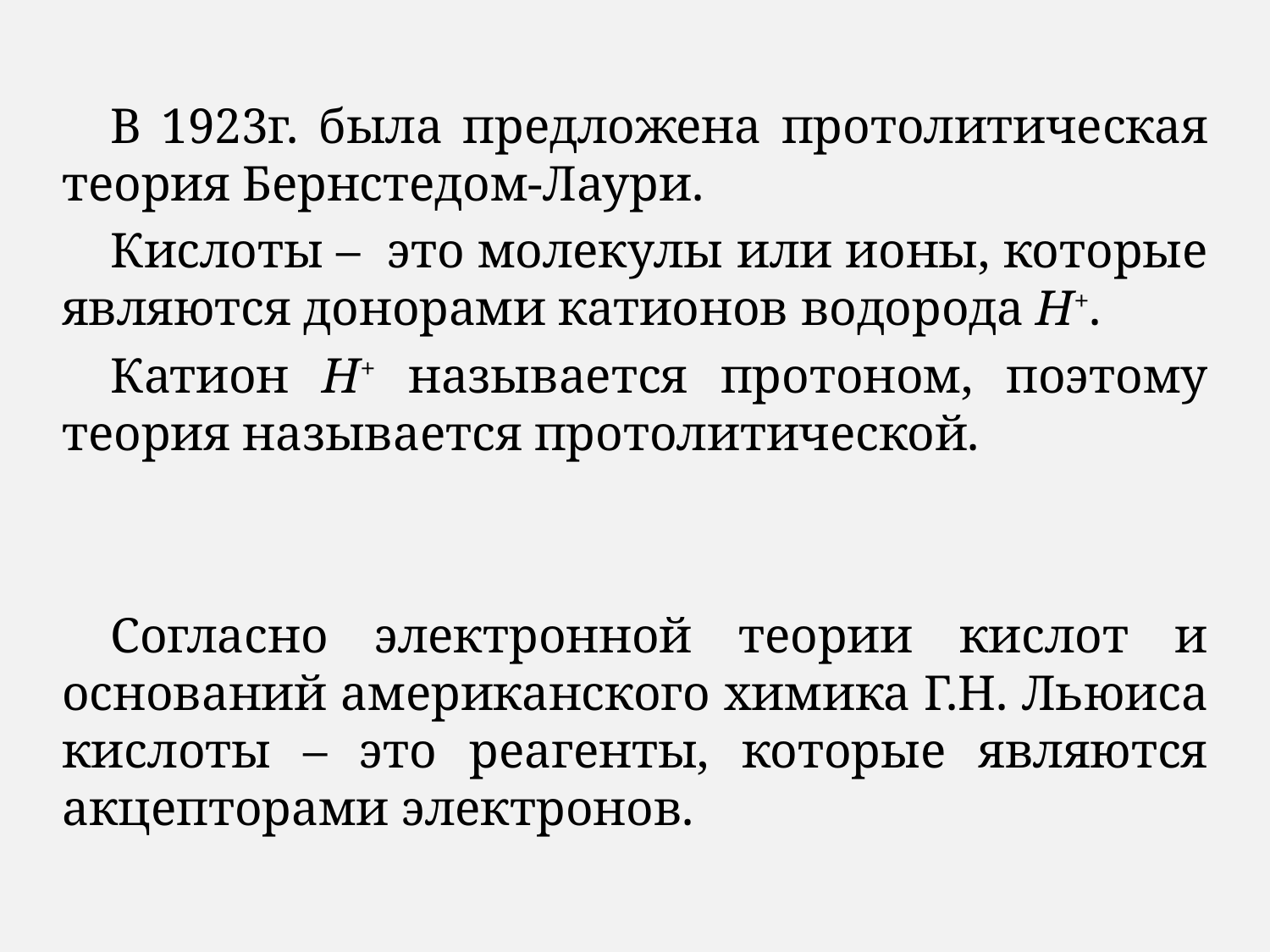

В 1923г. была предложена протолитическая теория Бернстедом-Лаури.
Кислоты –  это молекулы или ионы, которые являются донорами катионов водорода Н+.
Катион Н+ называется протоном, поэтому теория называется протолитической.

Согласно электронной теории кислот и оснований американского химика Г.Н. Льюиса кислоты – это реагенты, которые являются акцепторами электронов.